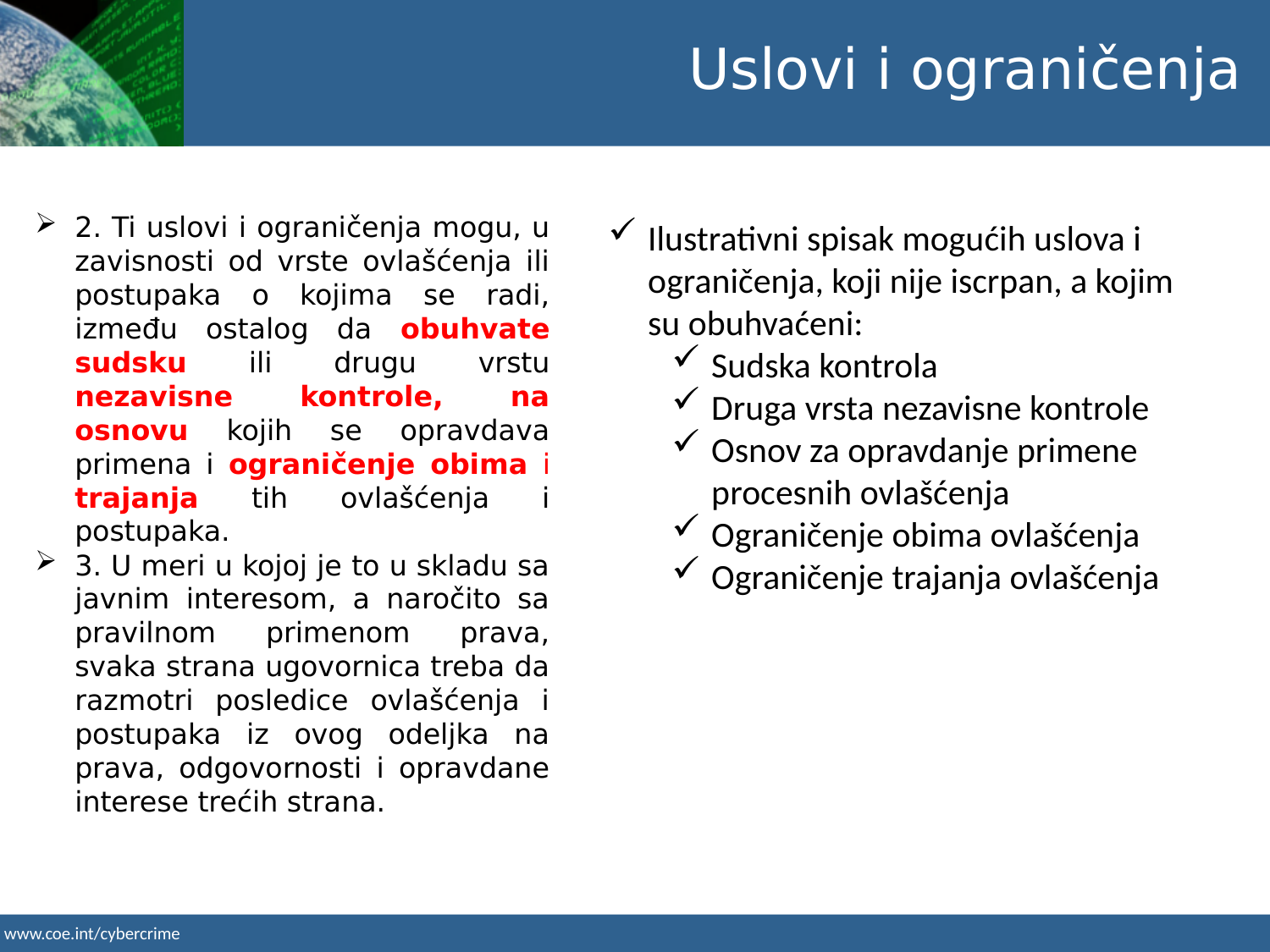

Uslovi i ograničenja
2. Ti uslovi i ograničenja mogu, u zavisnosti od vrste ovlašćenja ili postupaka o kojima se radi, između ostalog da obuhvate sudsku ili drugu vrstu nezavisne kontrole, na osnovu kojih se opravdava primena i ograničenje obima i trajanja tih ovlašćenja i postupaka.
3. U meri u kojoj je to u skladu sa javnim interesom, a naročito sa pravilnom primenom prava, svaka strana ugovornica treba da razmotri posledice ovlašćenja i postupaka iz ovog odeljka na prava, odgovornosti i opravdane interese trećih strana.
Ilustrativni spisak mogućih uslova i ograničenja, koji nije iscrpan, a kojim su obuhvaćeni:
Sudska kontrola
Druga vrsta nezavisne kontrole
Osnov za opravdanje primene procesnih ovlašćenja
Ograničenje obima ovlašćenja
Ograničenje trajanja ovlašćenja